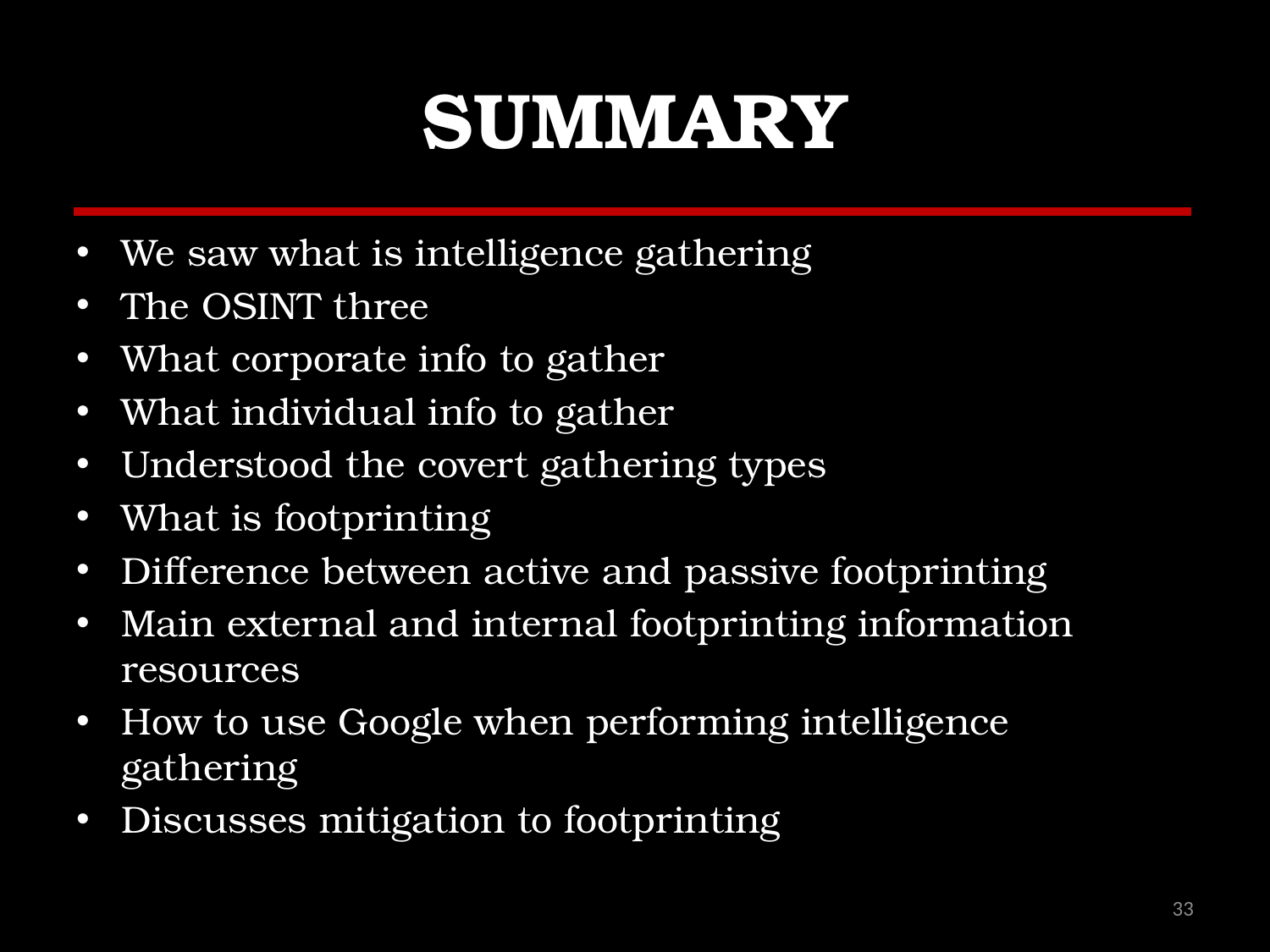

# SUMMARY
We saw what is intelligence gathering
The OSINT three
What corporate info to gather
What individual info to gather
Understood the covert gathering types
What is footprinting
Difference between active and passive footprinting
Main external and internal footprinting information resources
How to use Google when performing intelligence gathering
Discusses mitigation to footprinting
33